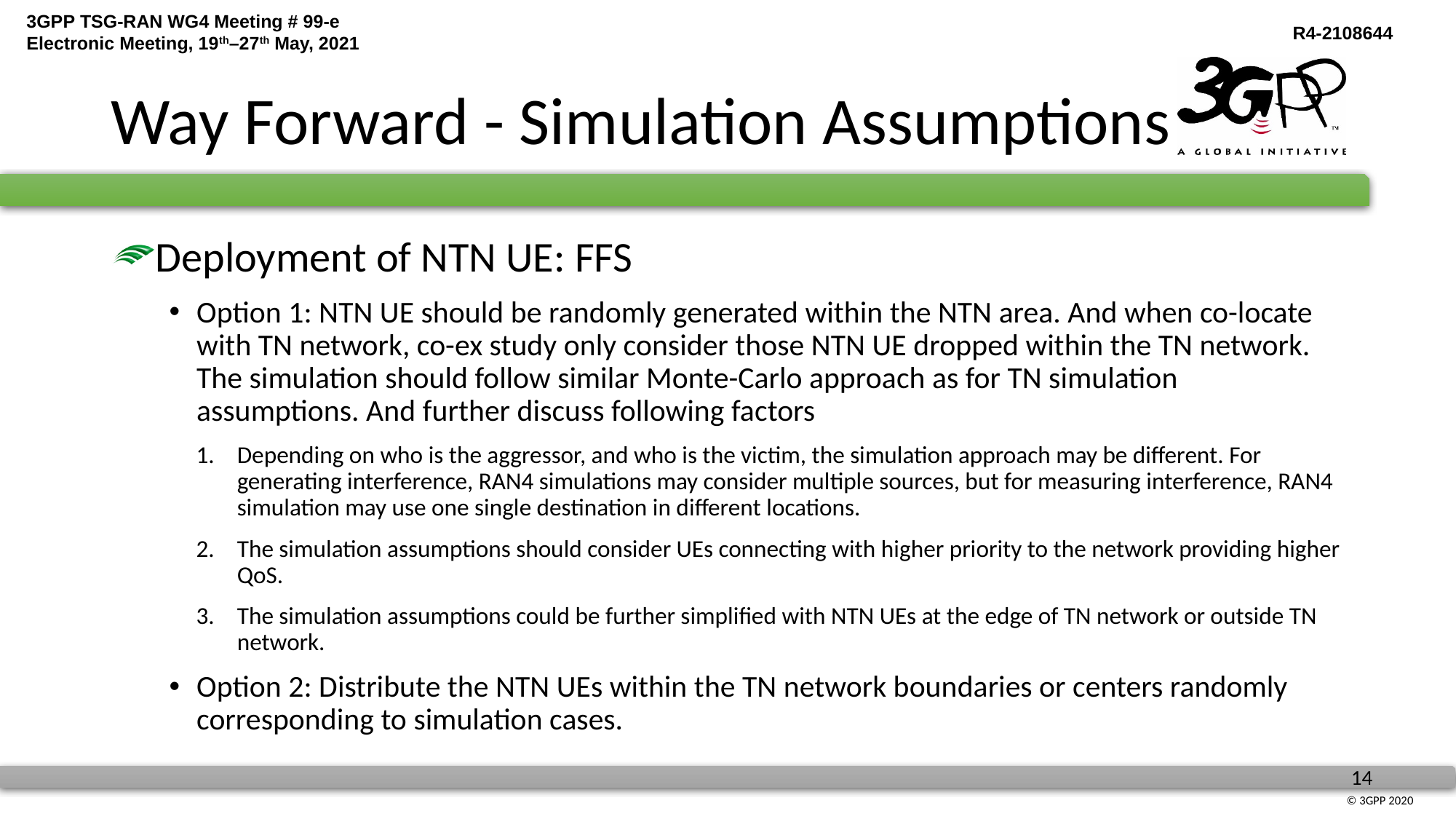

# Way Forward - Simulation Assumptions
Deployment of NTN UE: FFS
Option 1: NTN UE should be randomly generated within the NTN area. And when co-locate with TN network, co-ex study only consider those NTN UE dropped within the TN network. The simulation should follow similar Monte-Carlo approach as for TN simulation assumptions. And further discuss following factors
Depending on who is the aggressor, and who is the victim, the simulation approach may be different. For generating interference, RAN4 simulations may consider multiple sources, but for measuring interference, RAN4 simulation may use one single destination in different locations.
The simulation assumptions should consider UEs connecting with higher priority to the network providing higher QoS.
The simulation assumptions could be further simplified with NTN UEs at the edge of TN network or outside TN network.
Option 2: Distribute the NTN UEs within the TN network boundaries or centers randomly corresponding to simulation cases.